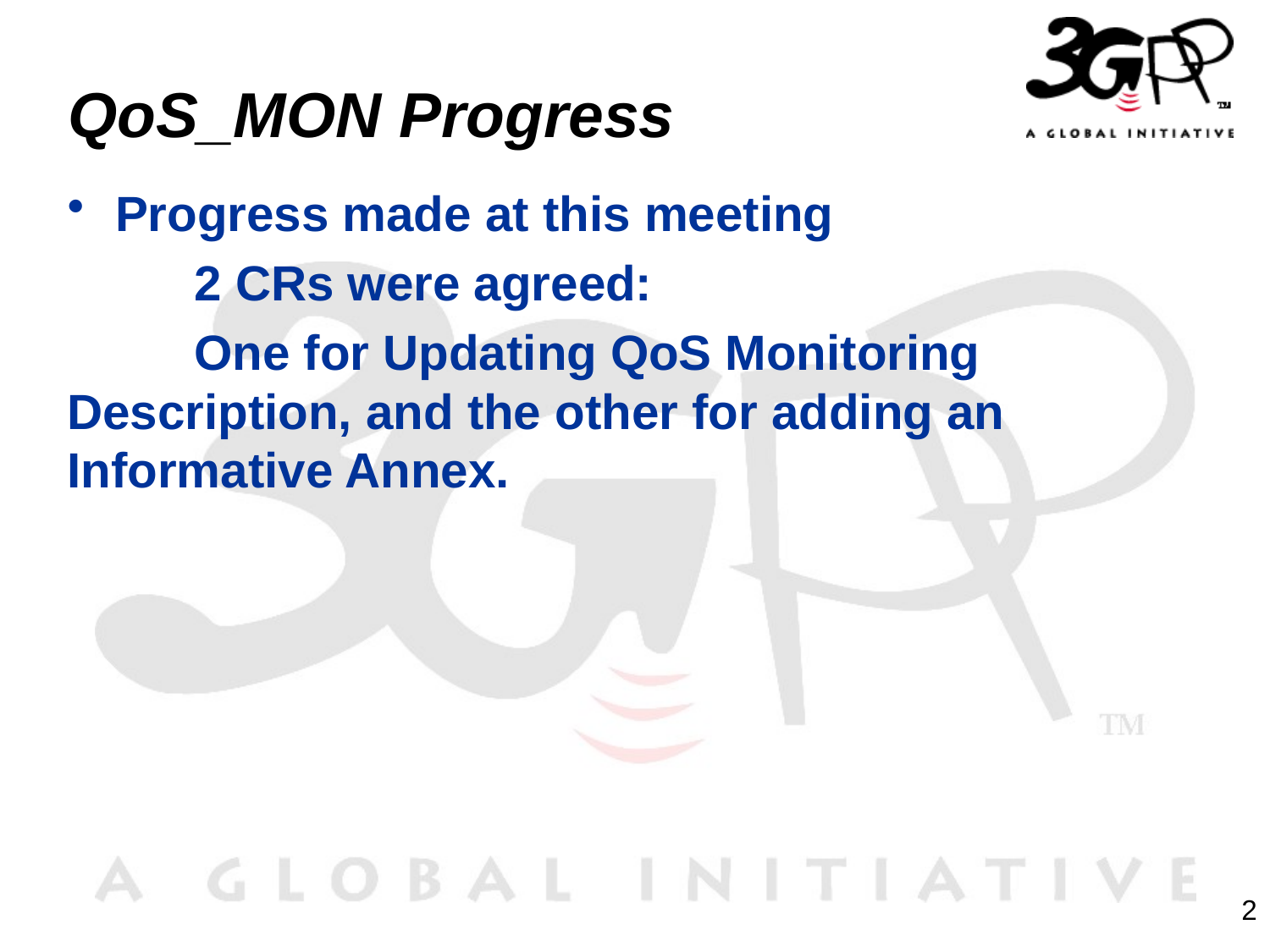

# QoS_MON Progress
Progress made at this meeting
	2 CRs were agreed:
	One for Updating QoS Monitoring 	Description, and the other for adding an  	Informative Annex.

2